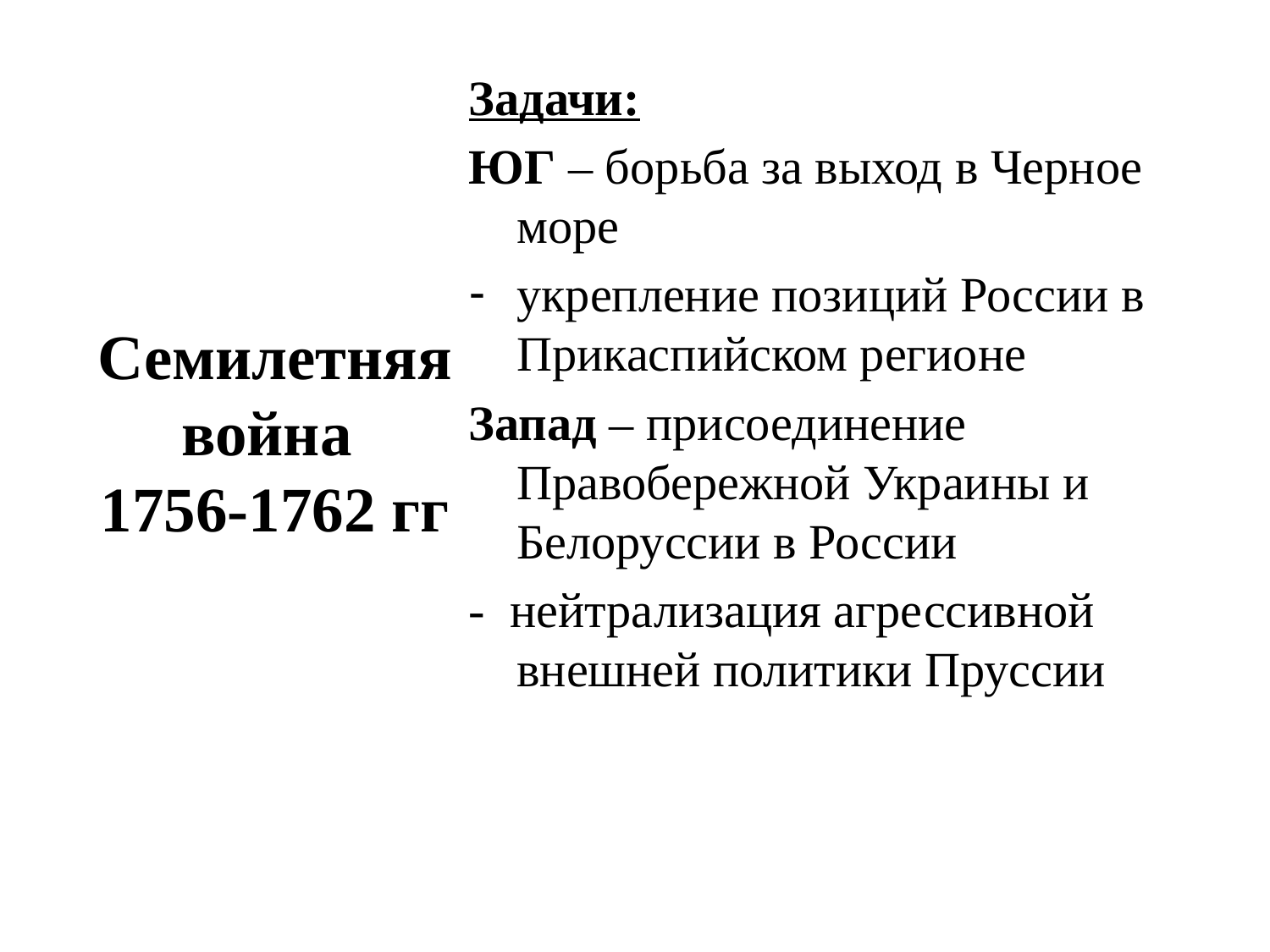

# Семилетняя война 1756-1762 гг
Задачи:
ЮГ – борьба за выход в Черное море
укрепление позиций России в Прикаспийском регионе
Запад – присоединение Правобережной Украины и Белоруссии в России
-  нейтрализация агрессивной внешней политики Пруссии